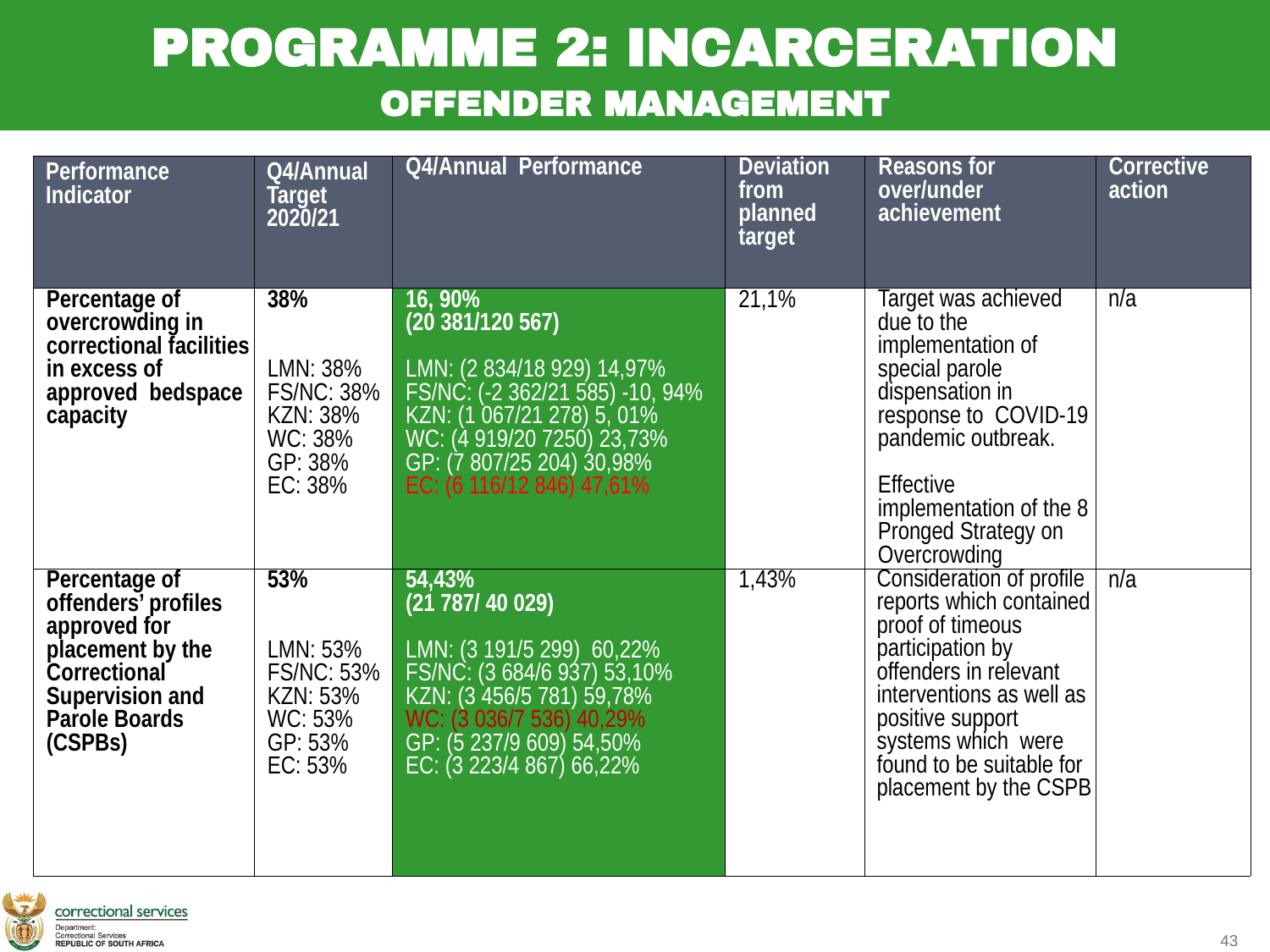

PROGRAMME 2: INCARCERATION
OFFENDER MANAGEMENT
| Performance Indicator | Q4/Annual Target 2020/21 | Q4/Annual Performance | Deviation from planned target | Reasons for over/under achievement | Corrective action |
| --- | --- | --- | --- | --- | --- |
| Percentage of overcrowding in correctional facilities in excess of approved bedspace capacity | 38% LMN: 38% FS/NC: 38% KZN: 38% WC: 38% GP: 38% EC: 38% | 16, 90% (20 381/120 567)   LMN: (2 834/18 929) 14,97% FS/NC: (-2 362/21 585) -10, 94% KZN: (1 067/21 278) 5, 01% WC: (4 919/20 7250) 23,73% GP: (7 807/25 204) 30,98% EC: (6 116/12 846) 47,61% | 21,1% | Target was achieved due to the implementation of special parole dispensation in response to COVID-19 pandemic outbreak. Effective implementation of the 8 Pronged Strategy on Overcrowding | n/a |
| Percentage of offenders’ profiles approved for placement by the Correctional Supervision and Parole Boards (CSPBs) | 53% LMN: 53% FS/NC: 53% KZN: 53% WC: 53% GP: 53% EC: 53% | 54,43% (21 787/ 40 029)   LMN: (3 191/5 299) 60,22% FS/NC: (3 684/6 937) 53,10% KZN: (3 456/5 781) 59,78% WC: (3 036/7 536) 40,29% GP: (5 237/9 609) 54,50% EC: (3 223/4 867) 66,22% | 1,43% | Consideration of profile reports which contained proof of timeous participation by offenders in relevant interventions as well as positive support systems which were found to be suitable for placement by the CSPB | n/a |